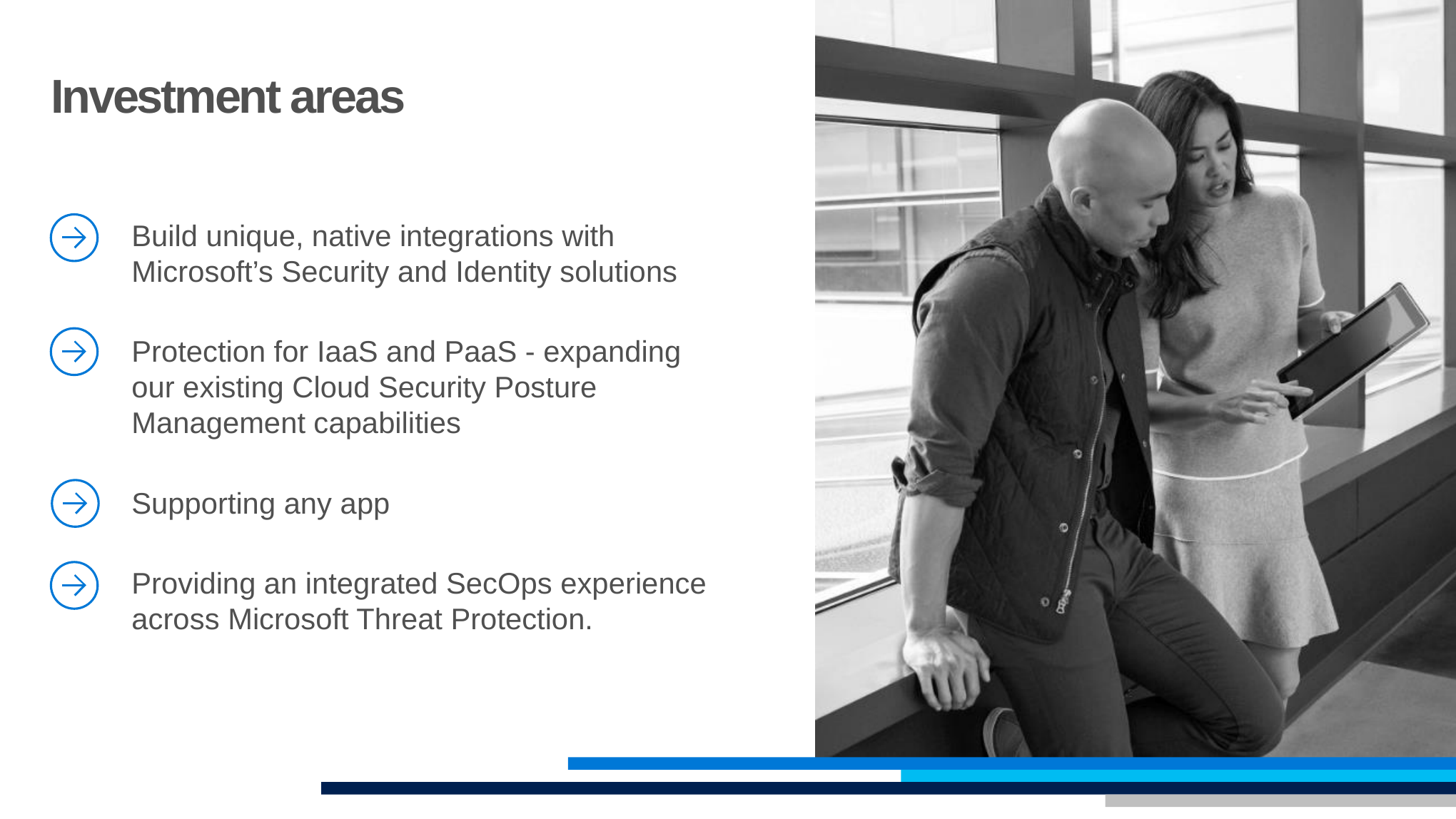

# Investment areas
Build unique, native integrations with Microsoft’s Security and Identity solutions
Protection for IaaS and PaaS - expanding our existing Cloud Security Posture Management capabilities
Supporting any app
Providing an integrated SecOps experience across Microsoft Threat Protection.